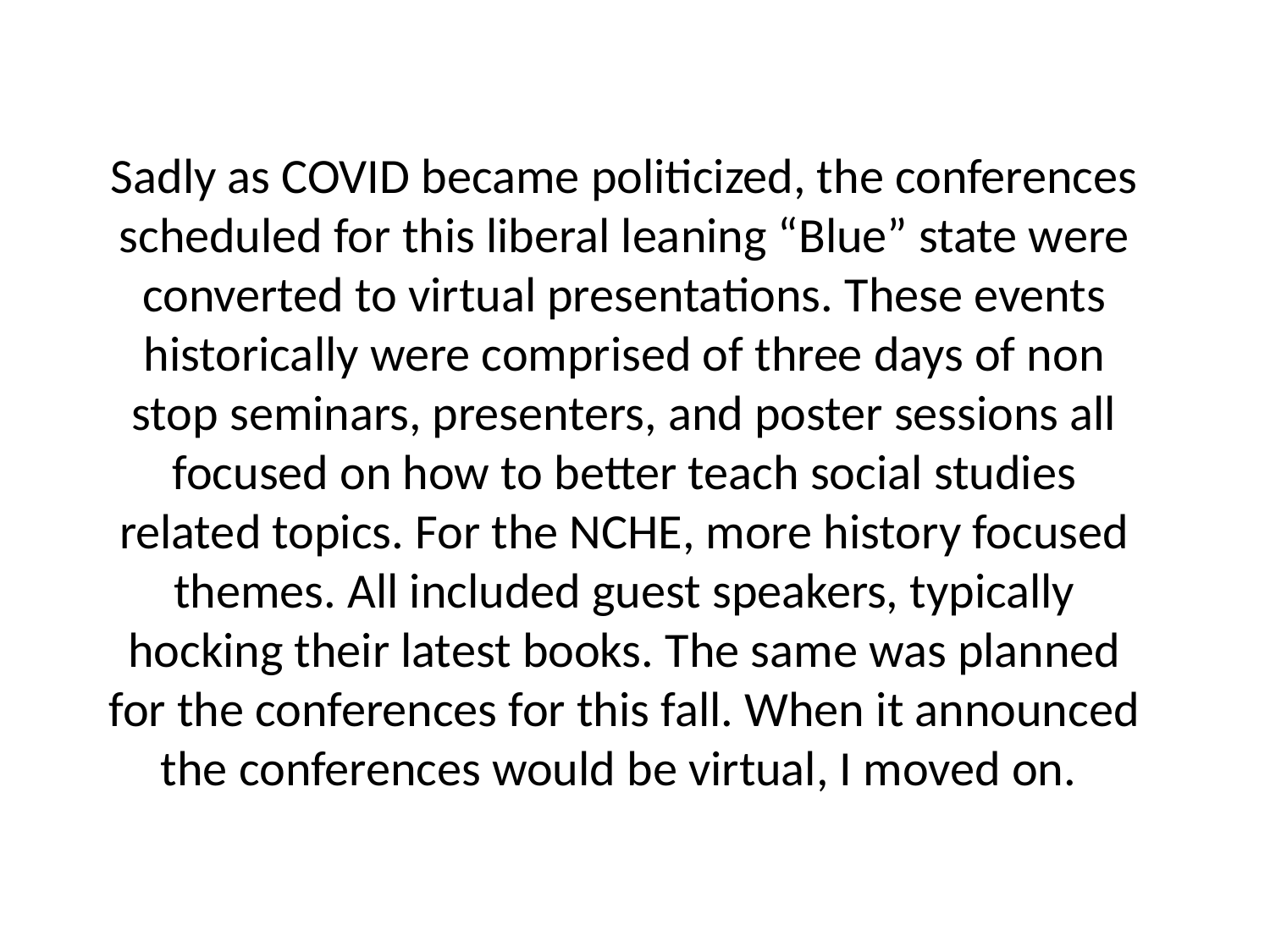

Sadly as COVID became politicized, the conferences scheduled for this liberal leaning “Blue” state were converted to virtual presentations. These events historically were comprised of three days of non stop seminars, presenters, and poster sessions all focused on how to better teach social studies related topics. For the NCHE, more history focused themes. All included guest speakers, typically hocking their latest books. The same was planned for the conferences for this fall. When it announced the conferences would be virtual, I moved on.